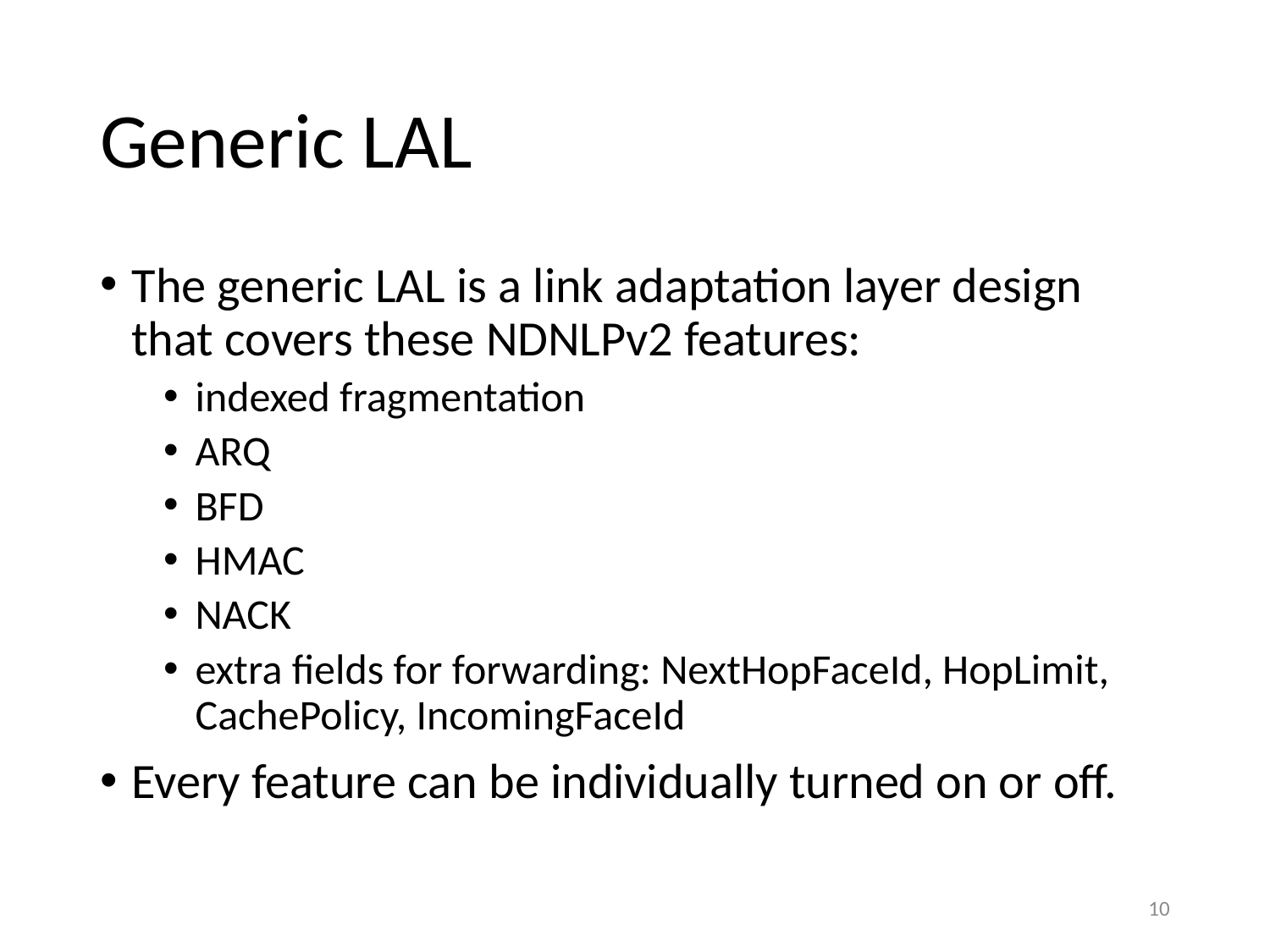

# Generic LAL
The generic LAL is a link adaptation layer design that covers these NDNLPv2 features:
indexed fragmentation
ARQ
BFD
HMAC
NACK
extra fields for forwarding: NextHopFaceId, HopLimit, CachePolicy, IncomingFaceId
Every feature can be individually turned on or off.
10